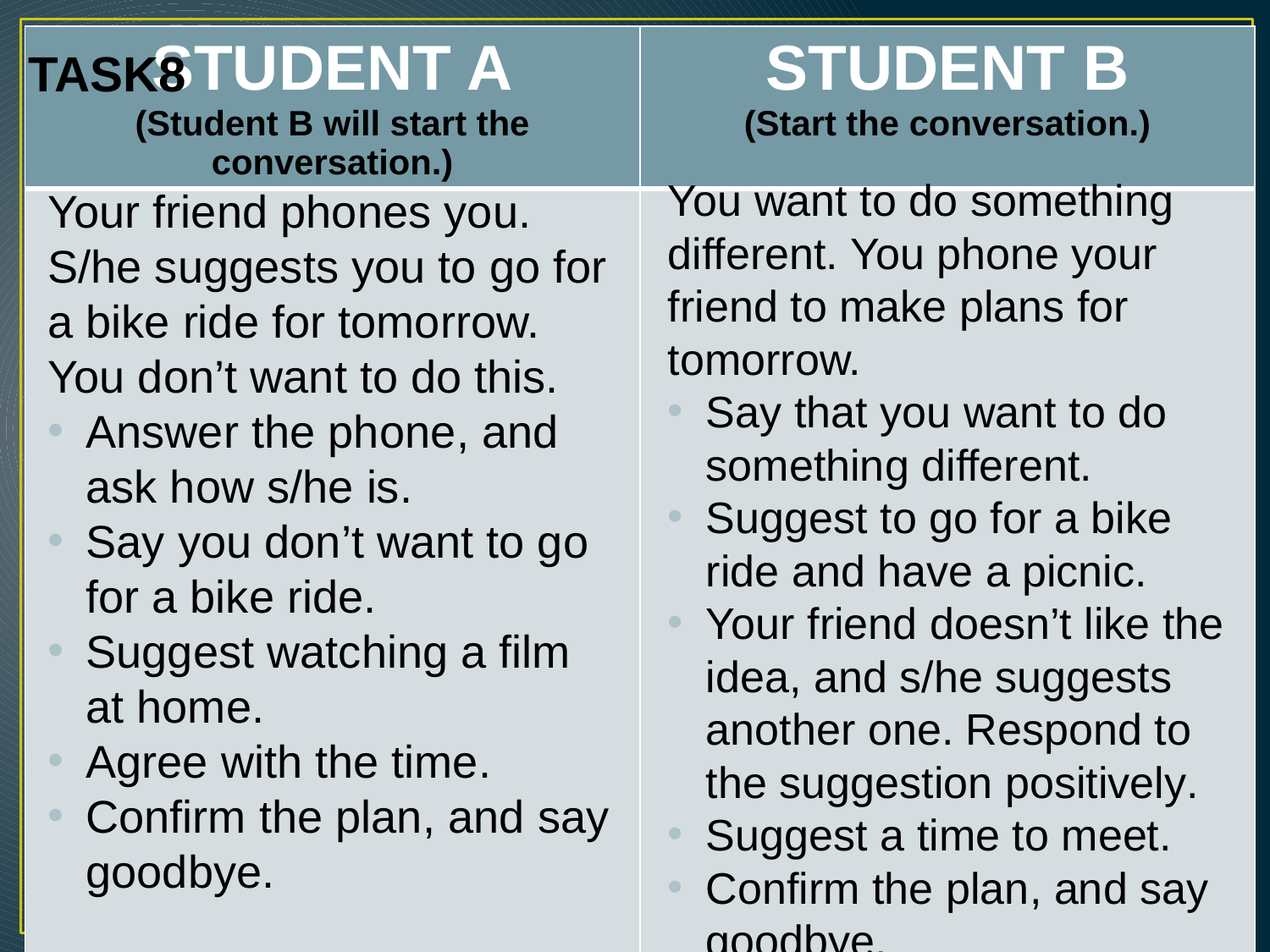

| STUDENT A (Student B will start the conversation.) | STUDENT B (Start the conversation.) |
| --- | --- |
|  |  |
TASK8
You want to do something different. You phone your friend to make plans for tomorrow.
Say that you want to do something different.
Suggest to go for a bike ride and have a picnic.
Your friend doesn’t like the idea, and s/he suggests another one. Respond to the suggestion positively.
Suggest a time to meet.
Confirm the plan, and say goodbye.
Your friend phones you. S/he suggests you to go for a bike ride for tomorrow. You don’t want to do this.
Answer the phone, and ask how s/he is.
Say you don’t want to go for a bike ride.
Suggest watching a film at home.
Agree with the time.
Confirm the plan, and say goodbye.